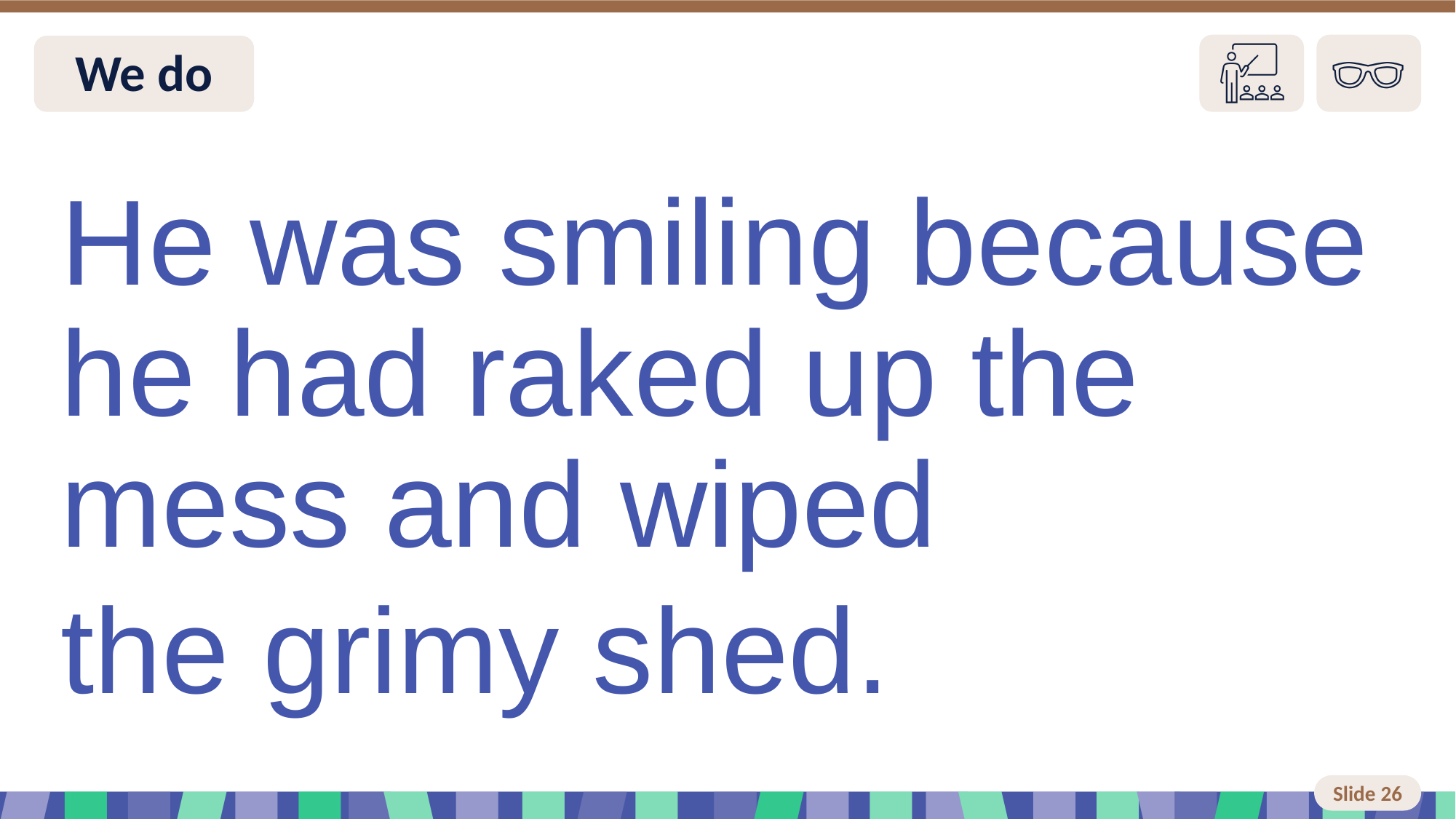

Slide 26 We do
He was smiling because he had raked up the mess and wiped
the grimy shed.